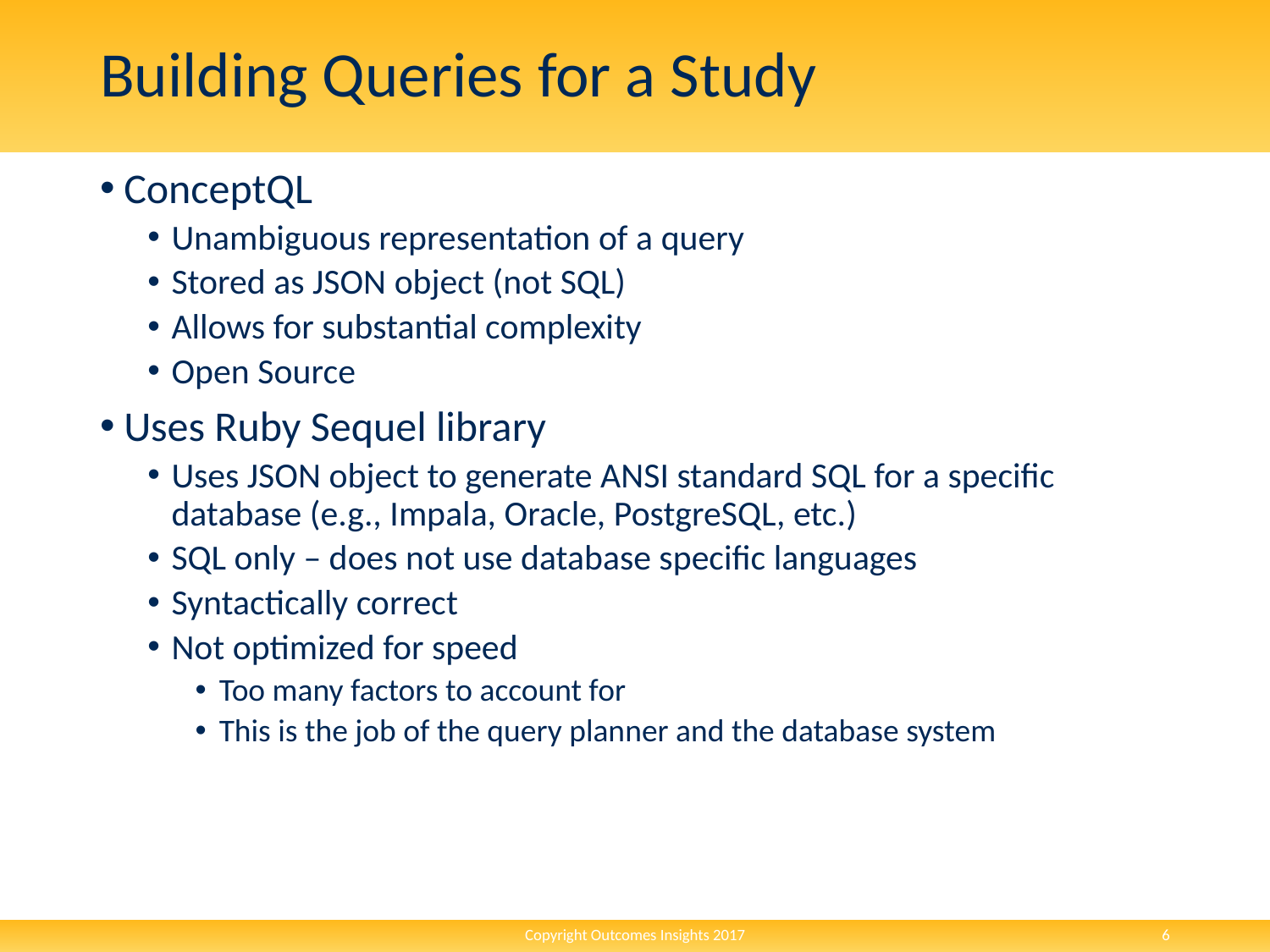

# Building Queries for a Study
ConceptQL
Unambiguous representation of a query
Stored as JSON object (not SQL)
Allows for substantial complexity
Open Source
Uses Ruby Sequel library
Uses JSON object to generate ANSI standard SQL for a specific database (e.g., Impala, Oracle, PostgreSQL, etc.)
SQL only – does not use database specific languages
Syntactically correct
Not optimized for speed
Too many factors to account for
This is the job of the query planner and the database system

Copyright Outcomes Insights 2017
6